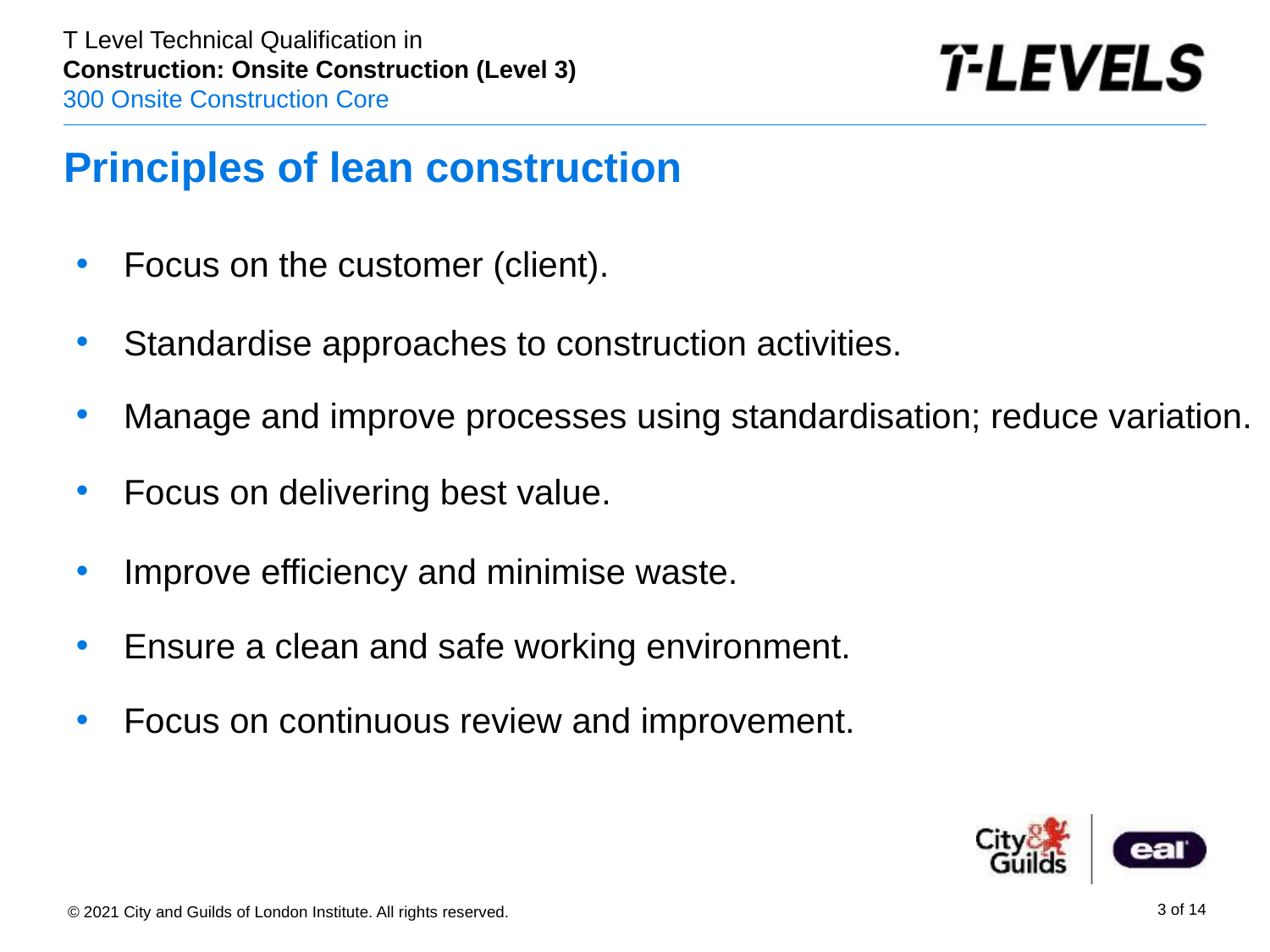

# Principles of lean construction
Focus on the customer (client).
Standardise approaches to construction activities.
Manage and improve processes using standardisation; reduce variation.
Focus on delivering best value.
Improve efficiency and minimise waste.
Ensure a clean and safe working environment.
Focus on continuous review and improvement.